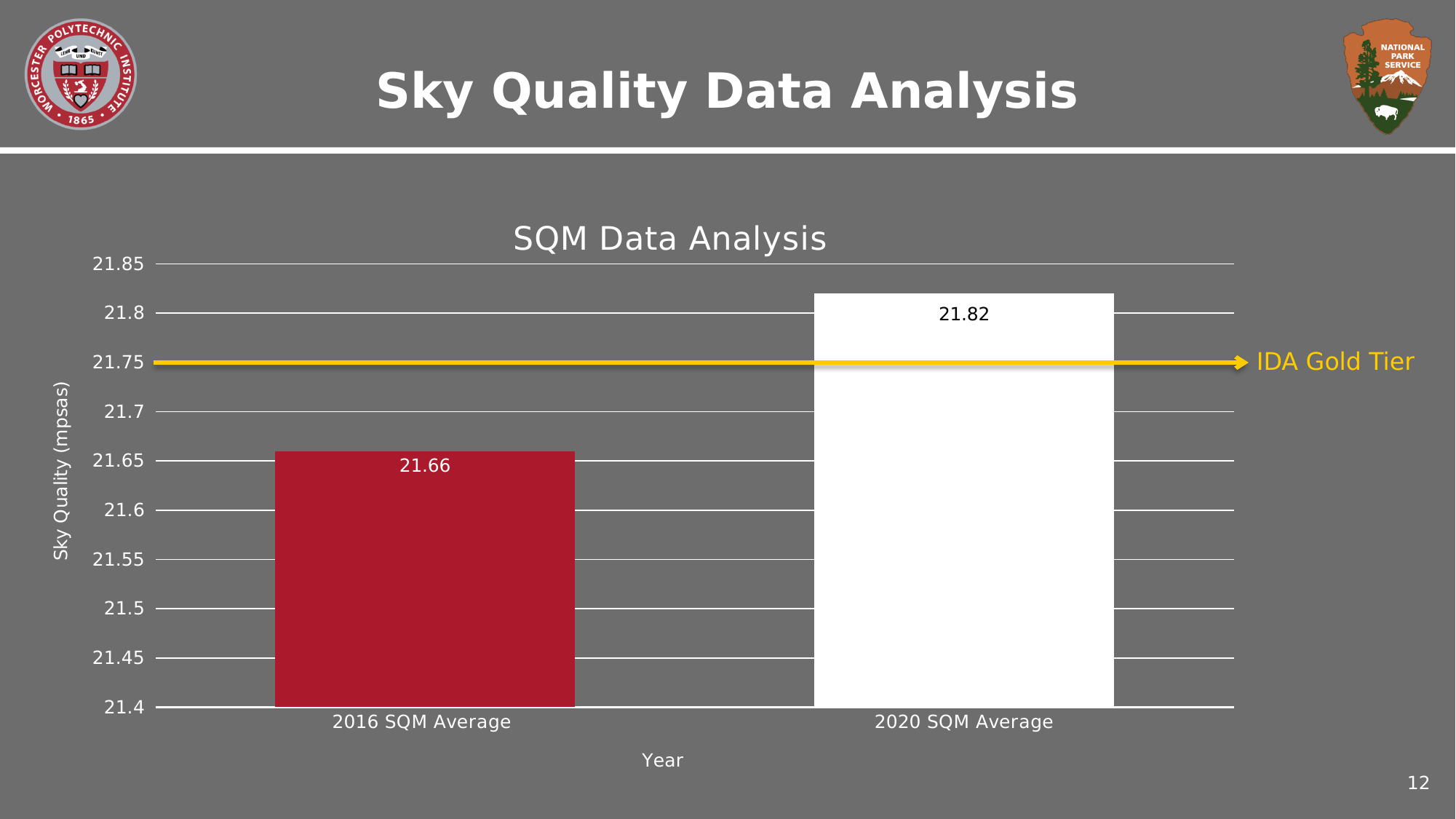

# Sky Quality Data Analysis

### Chart: SQM Data Analysis

| Category |  |
|---|---|
| 2016 SQM Average  | 21.66 |
| 2020 SQM Average | 21.82 |
IDA Gold Tier
12